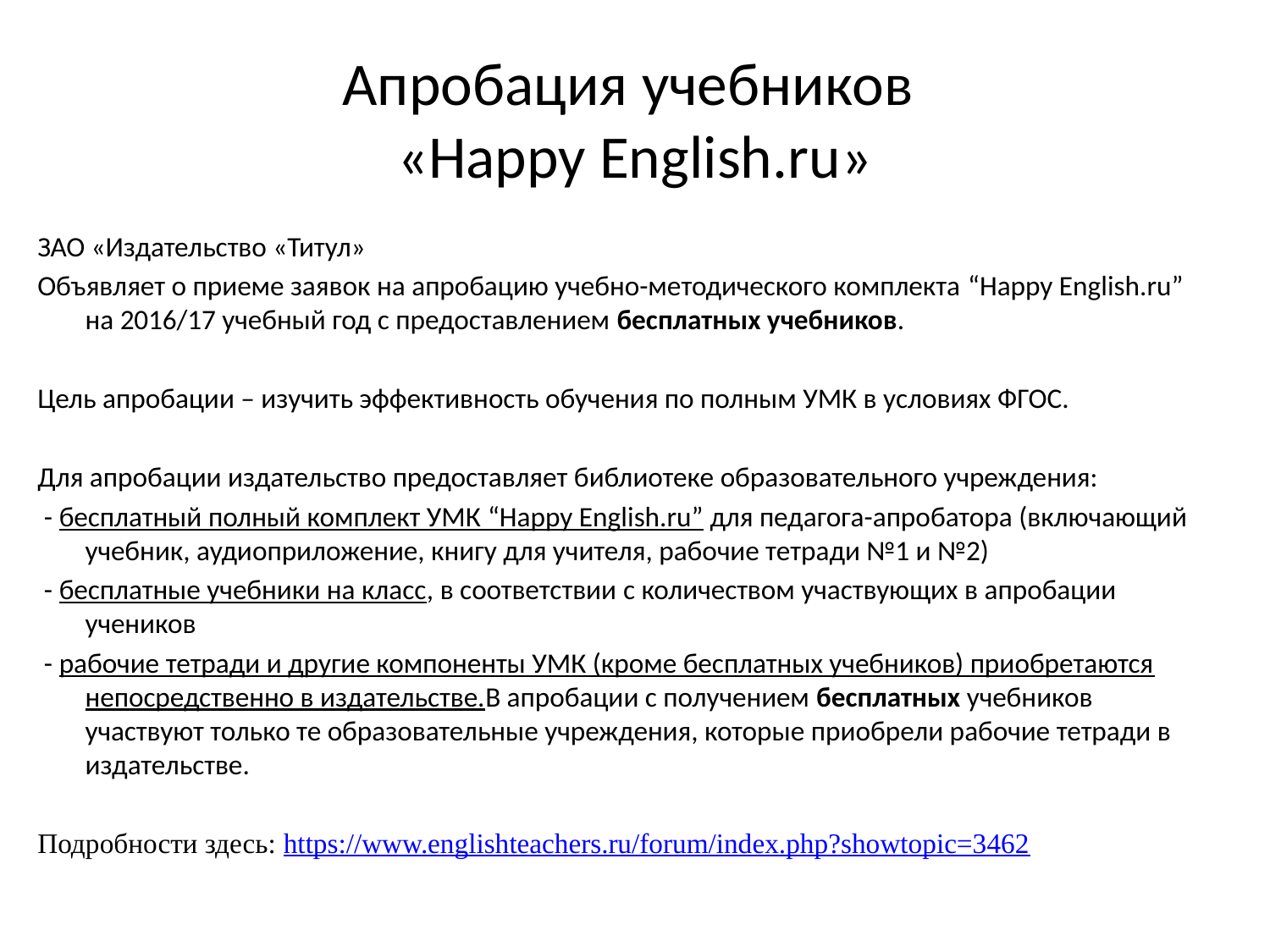

# Апробация учебников «Happy English.ru»
ЗАО «Издательство «Титул»
Объявляет о приеме заявок на апробацию учебно-методического комплекта “Happy English.ru” на 2016/17 учебный год с предоставлением бесплатных учебников.

Цель апробации – изучить эффективность обучения по полным УМК в условиях ФГОС.

Для апробации издательство предоставляет библиотеке образовательного учреждения:
 - бесплатный полный комплект УМК “Happy English.ru” для педагога-апробатора (включающий учебник, аудиоприложение, книгу для учителя, рабочие тетради №1 и №2)
 - бесплатные учебники на класс, в соответствии с количеством участвующих в апробации учеников
 - рабочие тетради и другие компоненты УМК (кроме бесплатных учебников) приобретаются непосредственно в издательстве.В апробации с получением бесплатных учебников участвуют только те образовательные учреждения, которые приобрели рабочие тетради в издательстве.

Подробности здесь: https://www.englishteachers.ru/forum/index.php?showtopic=3462